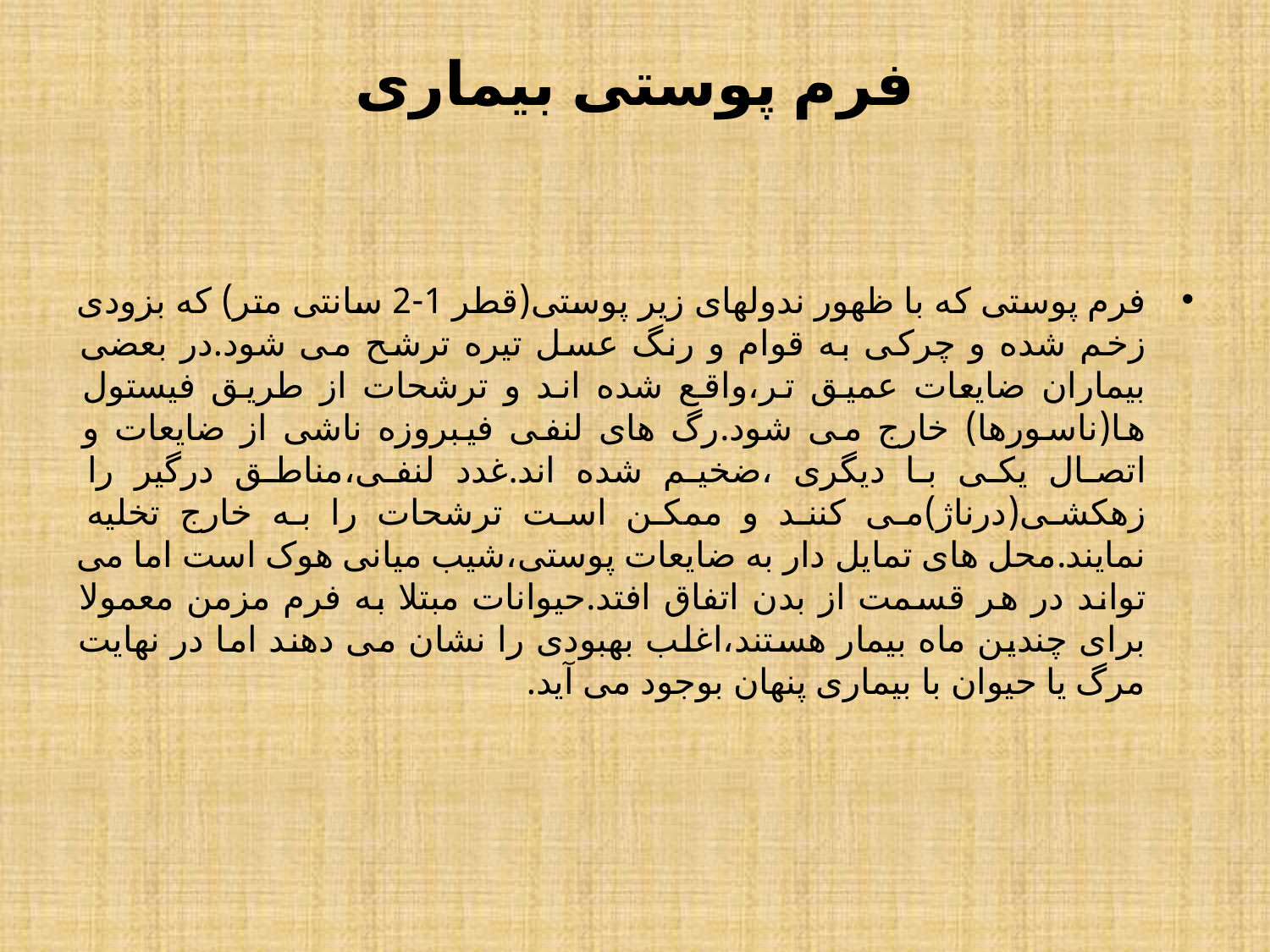

# فرم پوستی بیماری

فرم پوستی که با ظهور ندولهای زیر پوستی(قطر 1-2 سانتی متر) که بزودی زخم شده و چرکی به قوام و رنگ عسل تیره ترشح می شود.در بعضی بیماران ضایعات عمیق تر،واقع شده اند و ترشحات از طریق فیستول ها(ناسورها) خارج می شود.رگ های لنفی فیبروزه ناشی از ضایعات و اتصال یکی با دیگری ،ضخیم شده اند.غدد لنفی،مناطق درگیر را زهکشی(درناژ)می کنند و ممکن است ترشحات را به خارج تخلیه نمایند.محل های تمایل دار به ضایعات پوستی،شیب میانی هوک است اما می تواند در هر قسمت از بدن اتفاق افتد.حیوانات مبتلا به فرم مزمن معمولا برای چندین ماه بیمار هستند،اغلب بهبودی را نشان می دهند اما در نهایت مرگ یا حیوان با بیماری پنهان بوجود می آید.